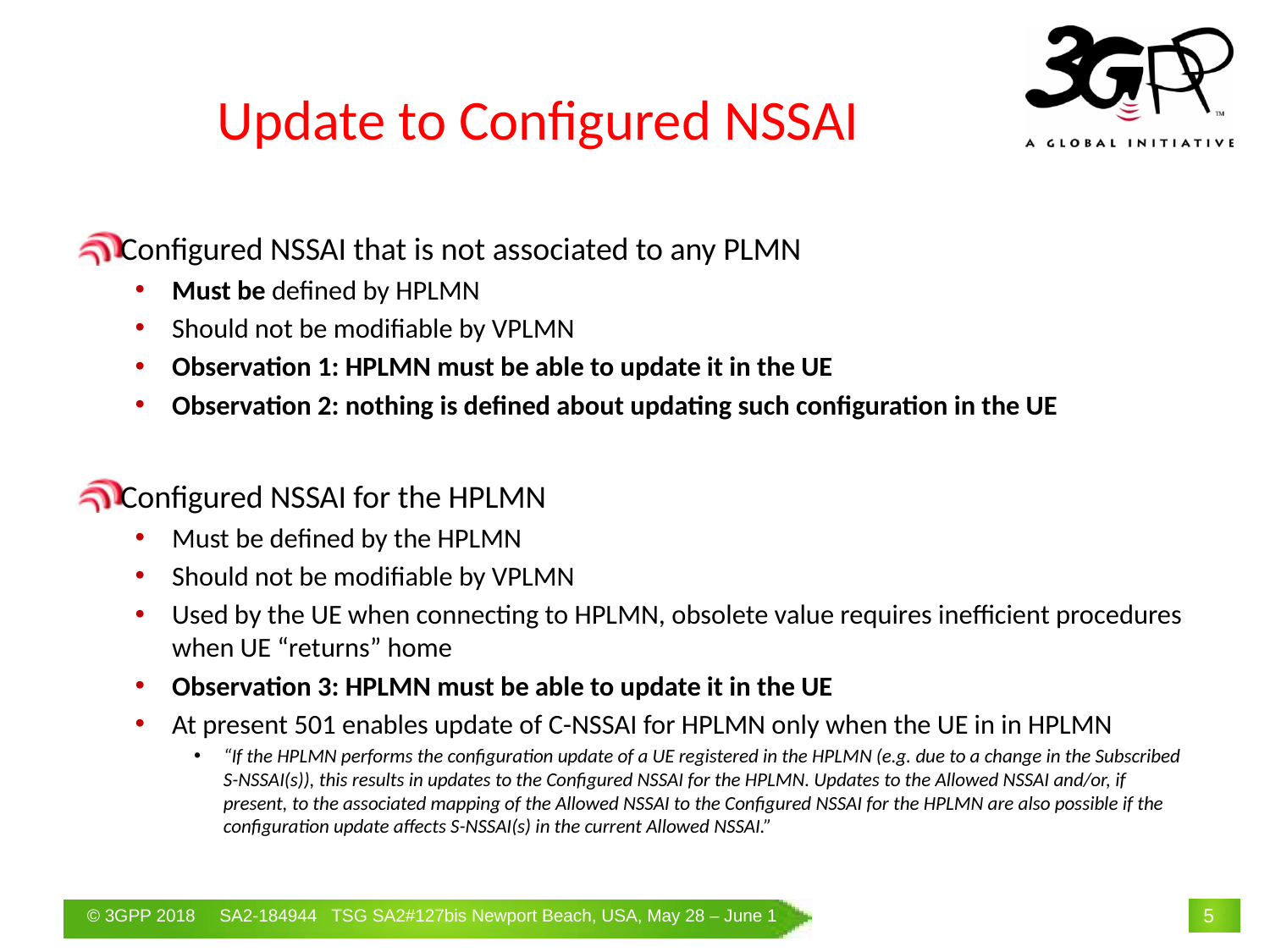

# Update to Configured NSSAI
Configured NSSAI that is not associated to any PLMN
Must be defined by HPLMN
Should not be modifiable by VPLMN
Observation 1: HPLMN must be able to update it in the UE
Observation 2: nothing is defined about updating such configuration in the UE

Configured NSSAI for the HPLMN
Must be defined by the HPLMN
Should not be modifiable by VPLMN
Used by the UE when connecting to HPLMN, obsolete value requires inefficient procedures when UE “returns” home
Observation 3: HPLMN must be able to update it in the UE
At present 501 enables update of C-NSSAI for HPLMN only when the UE in in HPLMN
“If the HPLMN performs the configuration update of a UE registered in the HPLMN (e.g. due to a change in the Subscribed S-NSSAI(s)), this results in updates to the Configured NSSAI for the HPLMN. Updates to the Allowed NSSAI and/or, if present, to the associated mapping of the Allowed NSSAI to the Configured NSSAI for the HPLMN are also possible if the configuration update affects S-NSSAI(s) in the current Allowed NSSAI.”